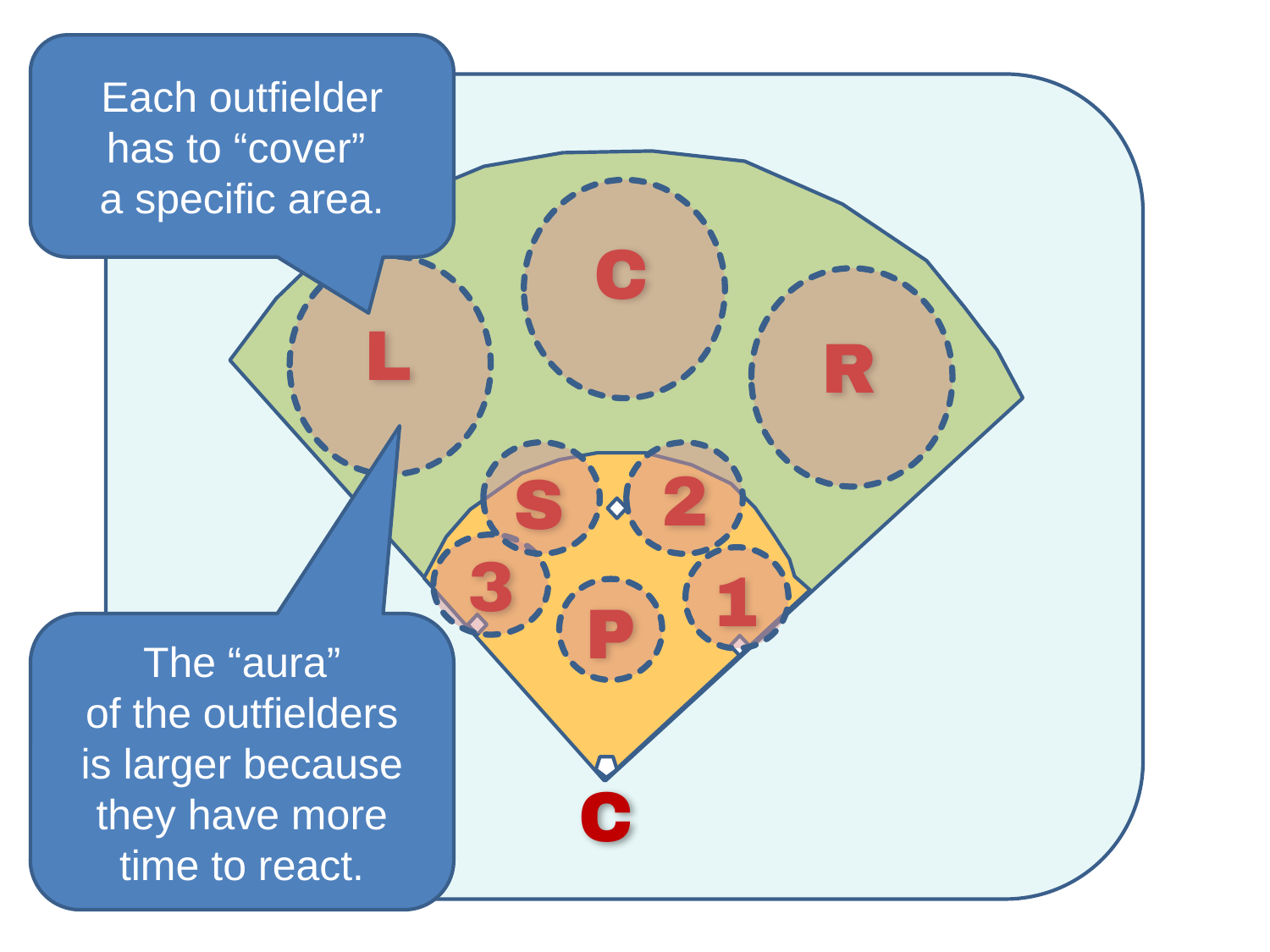

Each outfielder
has to “cover”
a specific area.

C

L
R

2
S

3

1

P
The “aura”
of the outfielders
is larger because
they have more time to react.

C